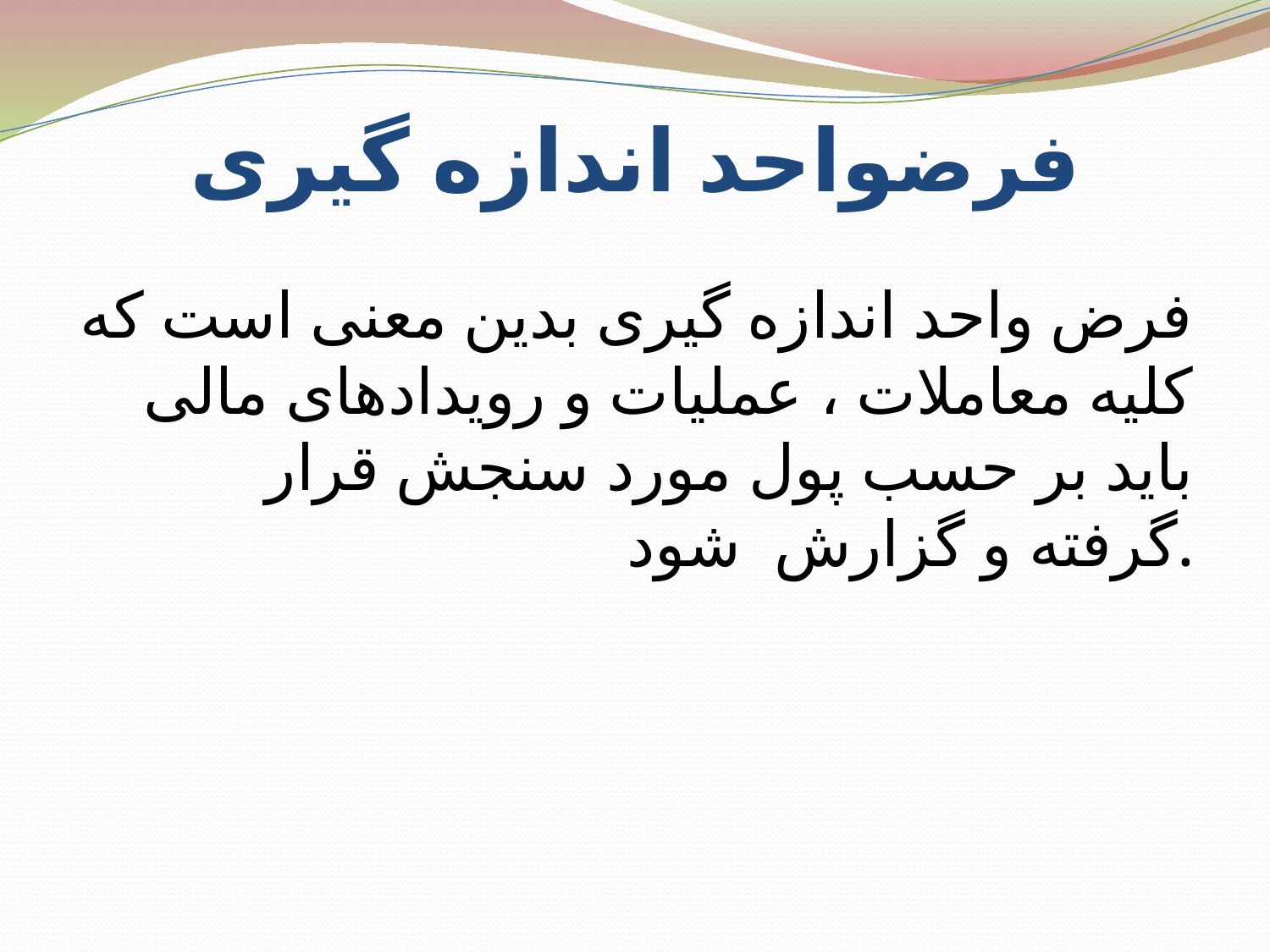

# فرضواحد اندازه گیری
فرض واحد اندازه گیری بدین معنی است که کلیه معاملات ، عملیات و رویدادهای مالی باید بر حسب پول مورد سنجش قرار گرفته و گزارش  شود.